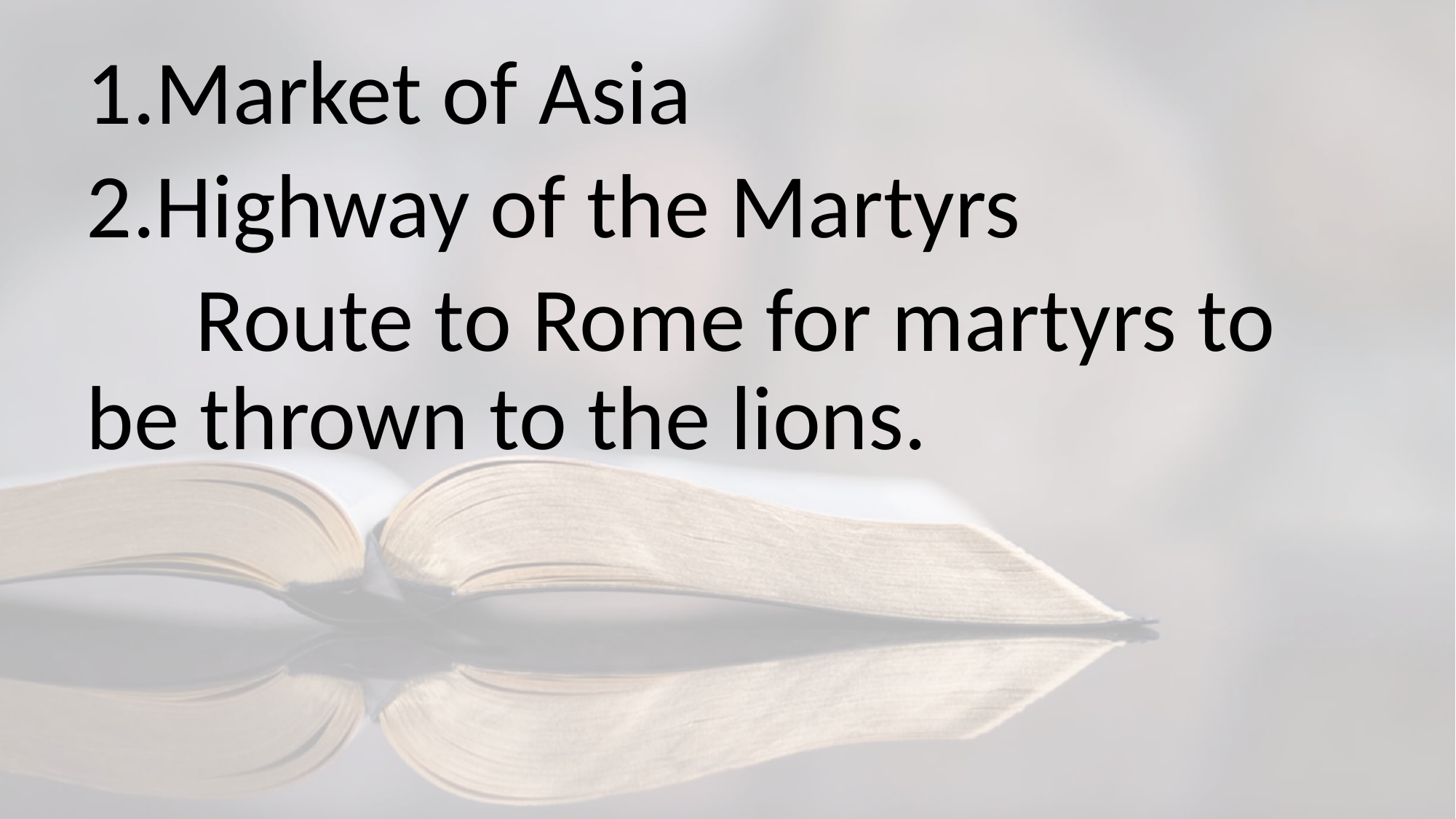

Market of Asia
Highway of the Martyrs
	Route to Rome for martyrs to be thrown to the lions.